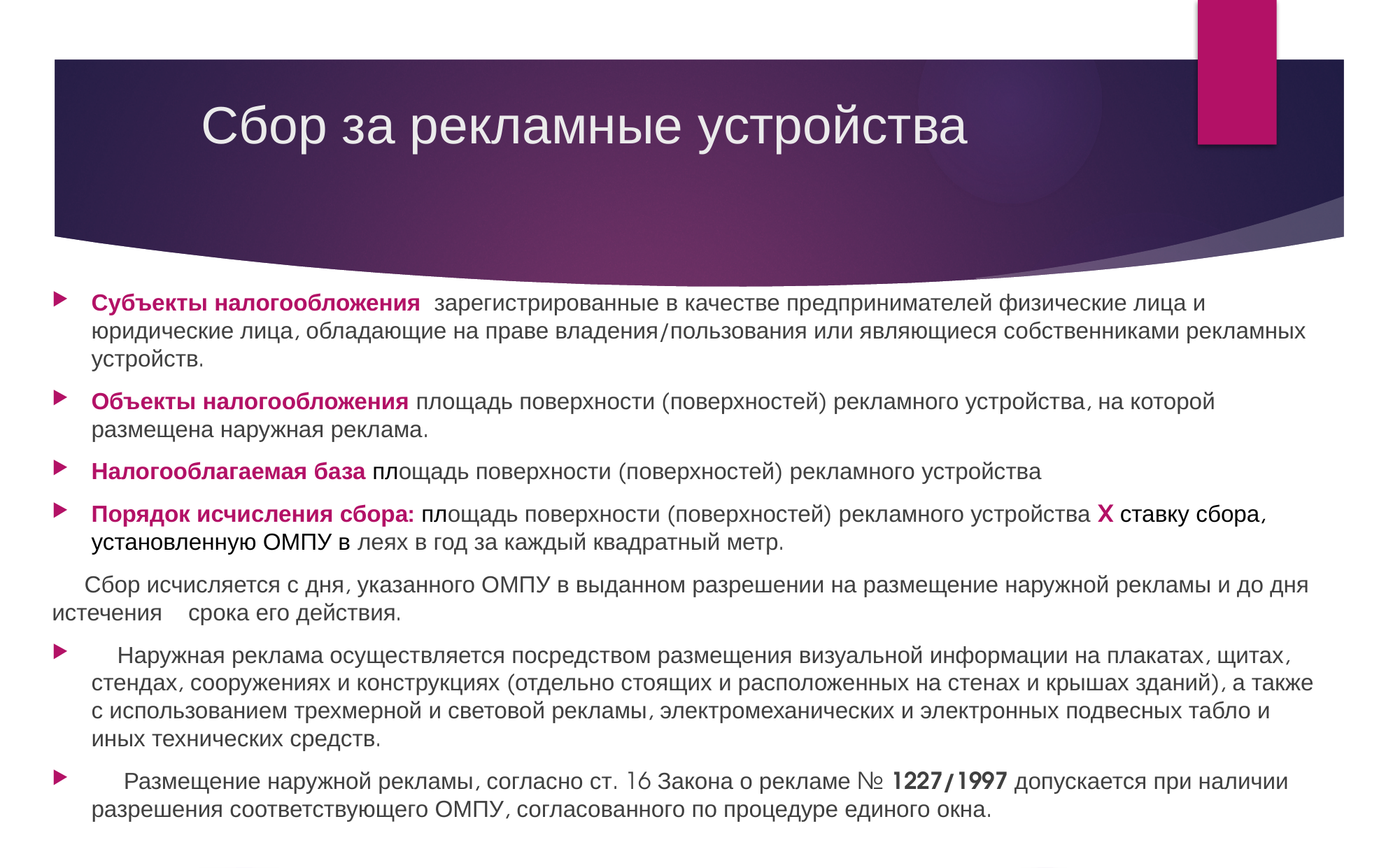

# Сбор за рекламные устройства
Субъекты налогообложения  зарегистрированные в качестве предпринимателей физические лица и юридические лица, обладающие на праве владения/пользования или являющиеся собственниками рекламных устройств.
Объекты налогообложения площадь поверхности (поверхностей) рекламного устройства, на которой размещена наружная реклама.
Налогооблагаемая база площадь поверхности (поверхностей) рекламного устройства
Порядок исчисления сбора: площадь поверхности (поверхностей) рекламного устройства X ставку сбора, установленную ОМПУ в леях в год за каждый квадратный метр.
     Сбор исчисляется с дня, указанного ОМПУ в выданном разрешении на размещение наружной рекламы и до дня истечения    срока его действия.
    Наружная реклама осуществляется посредством размещения визуальной информации на плакатах, щитах, стендах, сооружениях и конструкциях (отдельно стоящих и расположенных на стенах и крышах зданий), а также с использованием трехмерной и световой рекламы, электромеханических и электронных подвесных табло и иных технических средств.
     Размещение наружной рекламы, согласно ст. 16 Закона о рекламе № 1227/1997 допускается при наличии разрешения соответствующего ОМПУ, согласованного по процедуре единого окна.